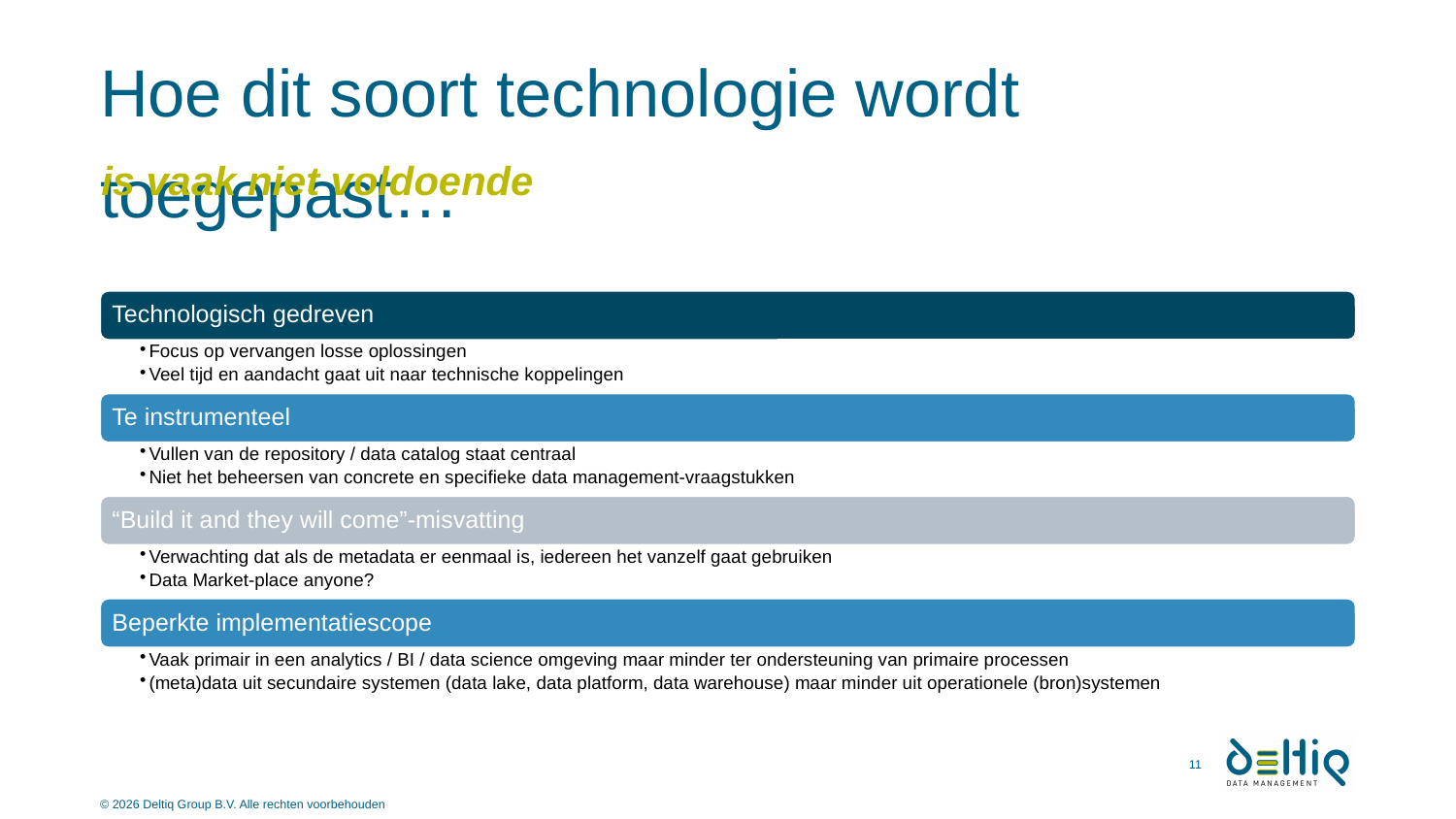

# Hoe dit soort technologie wordt toegepast…
is vaak niet voldoende
Technologisch gedreven
Focus op vervangen losse oplossingen
Veel tijd en aandacht gaat uit naar technische koppelingen
Te instrumenteel
Vullen van de repository / data catalog staat centraal
Niet het beheersen van concrete en specifieke data management-vraagstukken
“Build it and they will come”-misvatting
Verwachting dat als de metadata er eenmaal is, iedereen het vanzelf gaat gebruiken
Data Market-place anyone?
Beperkte implementatiescope
Vaak primair in een analytics / BI / data science omgeving maar minder ter ondersteuning van primaire processen
(meta)data uit secundaire systemen (data lake, data platform, data warehouse) maar minder uit operationele (bron)systemen
11
© 2026 Deltiq Group B.V. Alle rechten voorbehouden